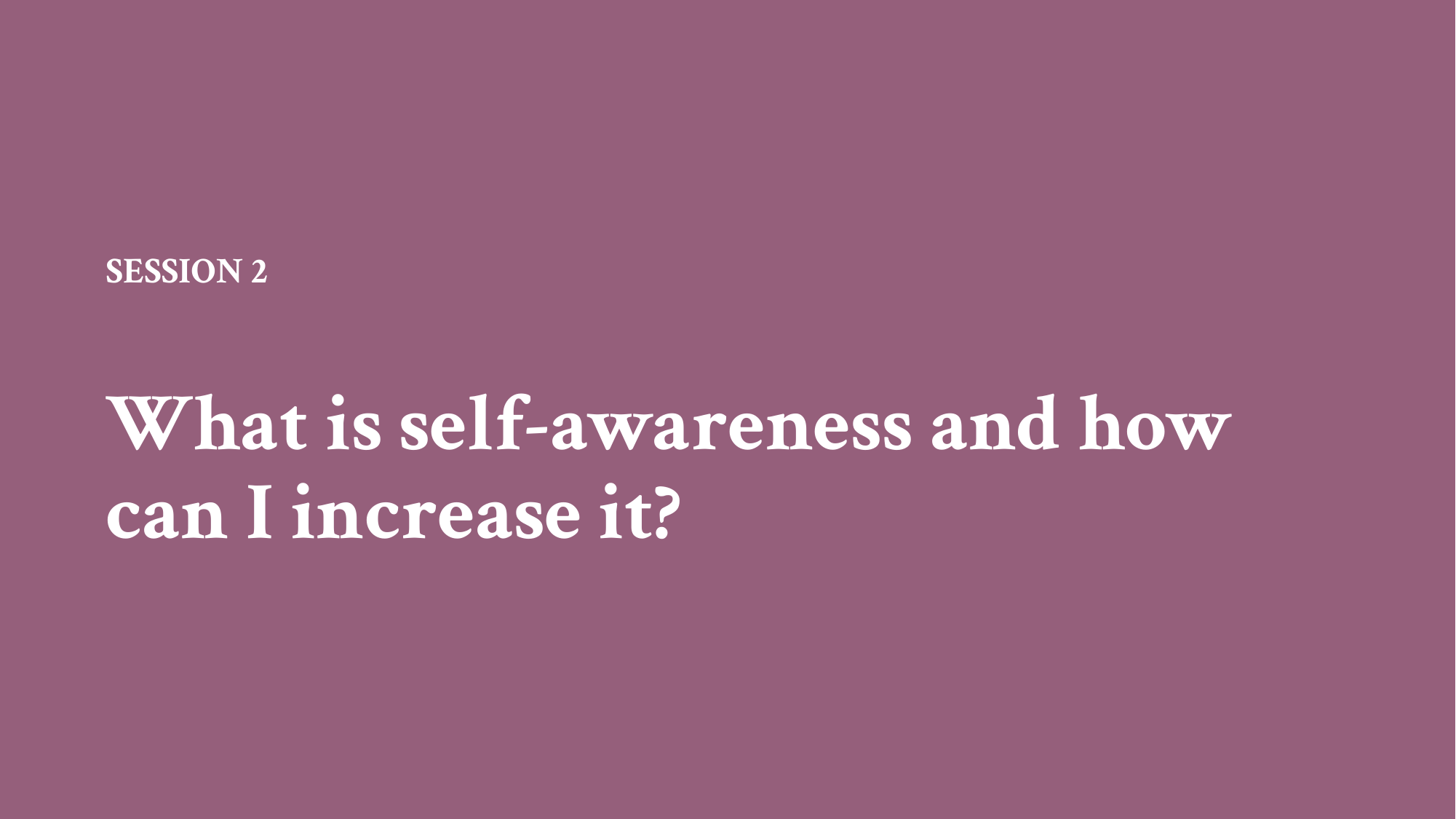

# SESSION 2 What is self-awareness and how can I increase it?